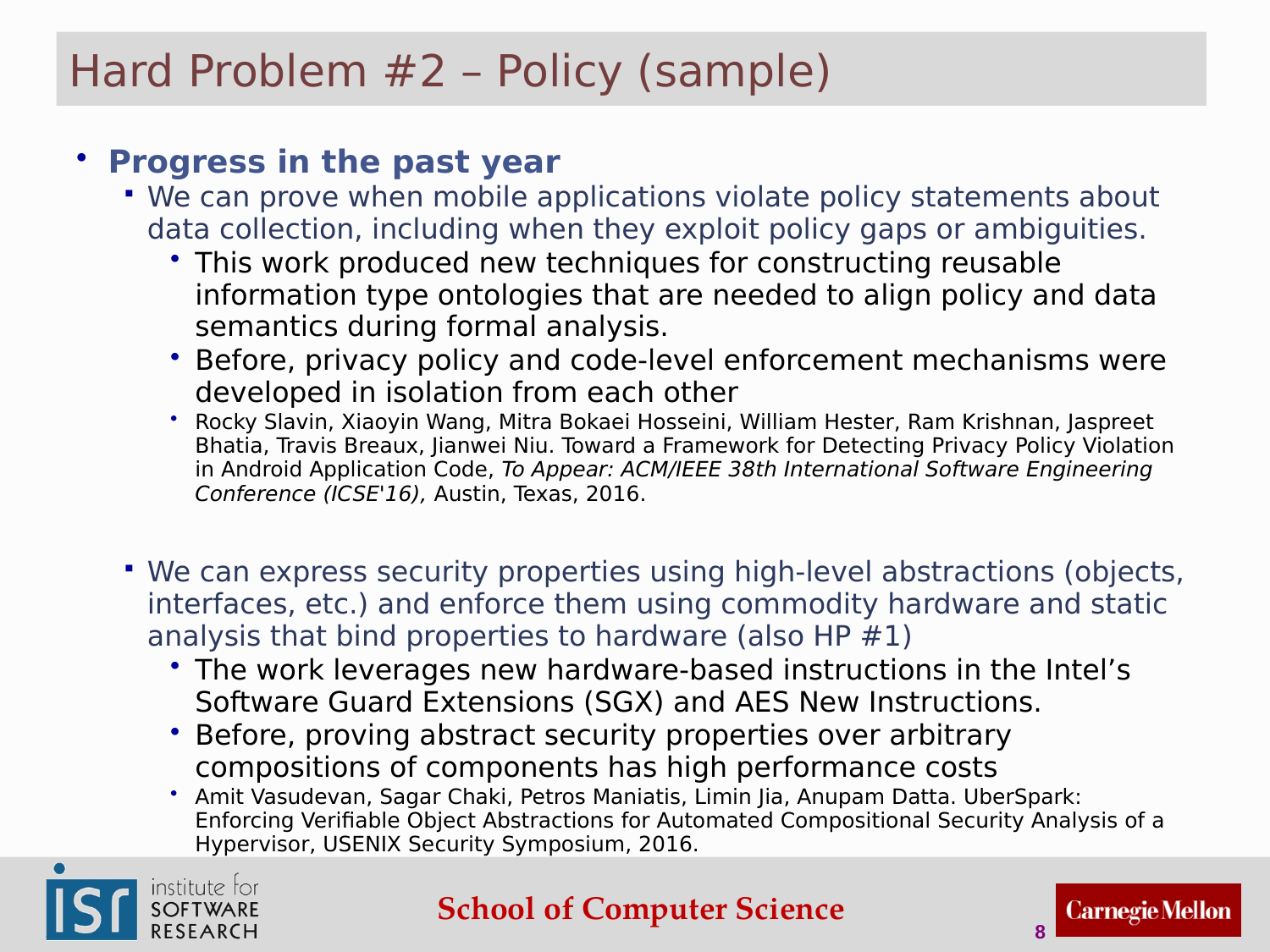

# Hard Problem #2 – Policy (sample)
Progress in the past year
We can prove when mobile applications violate policy statements about data collection, including when they exploit policy gaps or ambiguities.
This work produced new techniques for constructing reusable information type ontologies that are needed to align policy and data semantics during formal analysis.
Before, privacy policy and code-level enforcement mechanisms were developed in isolation from each other
Rocky Slavin, Xiaoyin Wang, Mitra Bokaei Hosseini, William Hester, Ram Krishnan, Jaspreet Bhatia, Travis Breaux, Jianwei Niu. Toward a Framework for Detecting Privacy Policy Violation in Android Application Code, To Appear: ACM/IEEE 38th International Software Engineering Conference (ICSE'16), Austin, Texas, 2016.

We can express security properties using high-level abstractions (objects, interfaces, etc.) and enforce them using commodity hardware and static analysis that bind properties to hardware (also HP #1)
The work leverages new hardware-based instructions in the Intel’s Software Guard Extensions (SGX) and AES New Instructions.
Before, proving abstract security properties over arbitrary compositions of components has high performance costs
Amit Vasudevan, Sagar Chaki, Petros Maniatis, Limin Jia, Anupam Datta. UberSpark: Enforcing Verifiable Object Abstractions for Automated Compositional Security Analysis of a Hypervisor, USENIX Security Symposium, 2016.

8